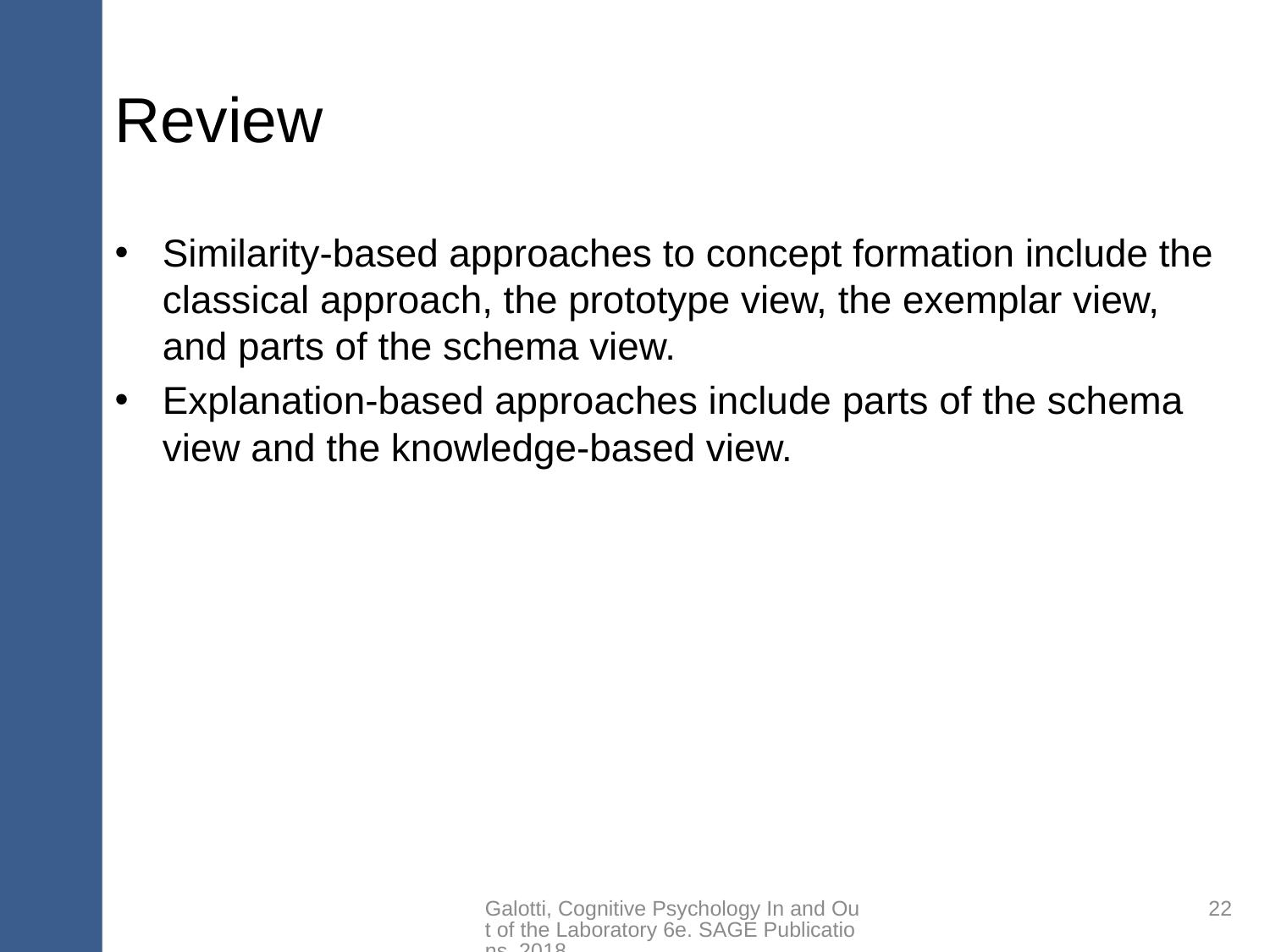

# Review
Similarity-based approaches to concept formation include the classical approach, the prototype view, the exemplar view, and parts of the schema view.
Explanation-based approaches include parts of the schema view and the knowledge-based view.
Galotti, Cognitive Psychology In and Out of the Laboratory 6e. SAGE Publications, 2018.
22